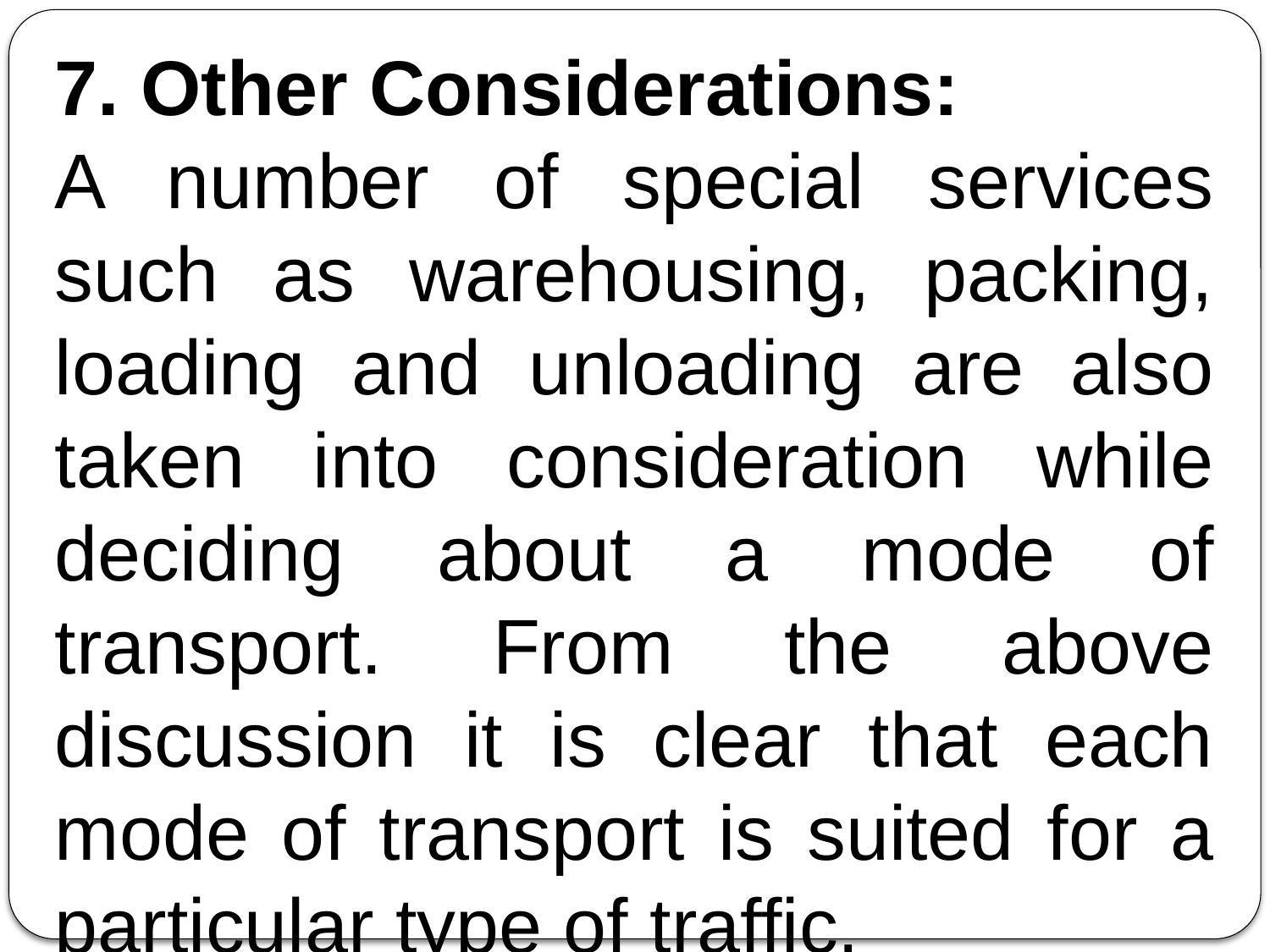

7. Other Considerations:
A number of special services such as warehousing, packing, loading and unloading are also taken into consideration while deciding about a mode of transport. From the above discussion it is clear that each mode of transport is suited for a particular type of traffic.